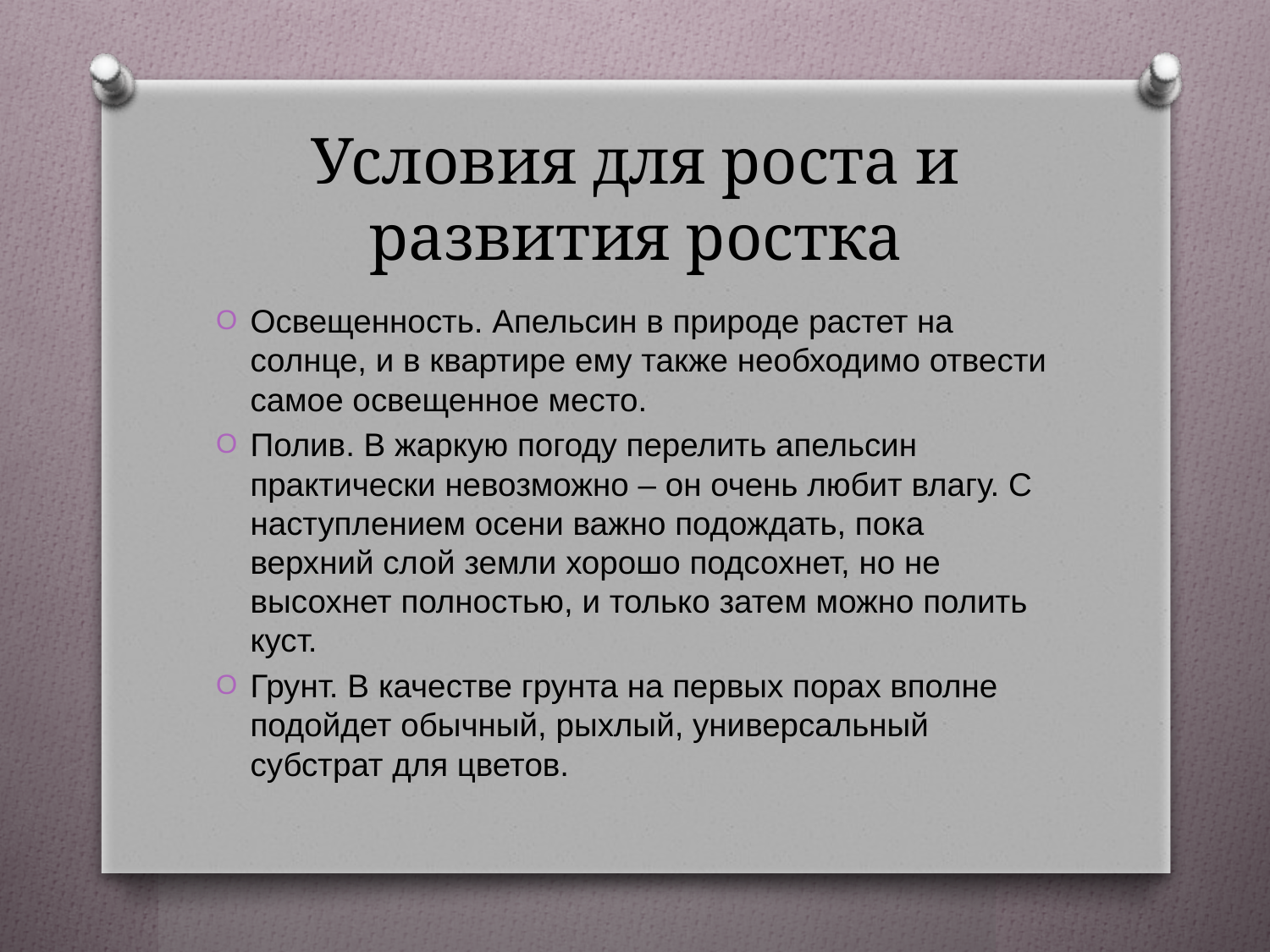

# Условия для роста и развития ростка
Освещенность. Апельсин в природе растет на солнце, и в квартире ему также необходимо отвести самое освещенное место.
Полив. В жаркую погоду перелить апельсин практически невозможно – он очень любит влагу. С наступлением осени важно подождать, пока верхний слой земли хорошо подсохнет, но не высохнет полностью, и только затем можно полить куст.
Грунт. В качестве грунта на первых порах вполне подойдет обычный, рыхлый, универсальный субстрат для цветов.